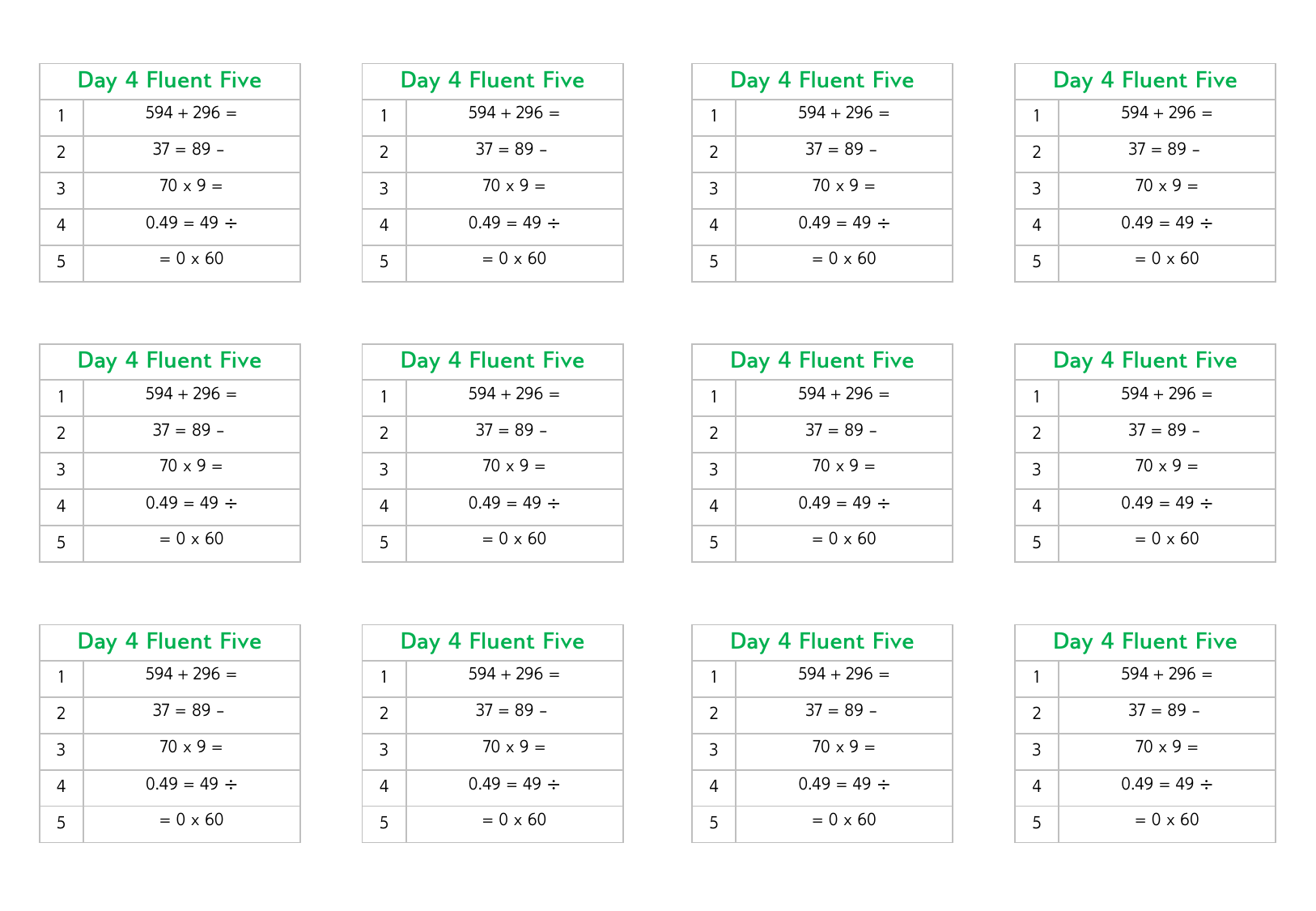

| Day 4 Fluent Five |  |
| --- | --- |
| 1 | 594 + 296 = |
| 2 | 37 = 89 – |
| 3 | 70 x 9 = |
| 4 | 0.49 = 49 ÷ |
| 5 | = 0 x 60 |
| Day 4 Fluent Five |  |
| --- | --- |
| 1 | 594 + 296 = |
| 2 | 37 = 89 – |
| 3 | 70 x 9 = |
| 4 | 0.49 = 49 ÷ |
| 5 | = 0 x 60 |
| Day 4 Fluent Five |  |
| --- | --- |
| 1 | 594 + 296 = |
| 2 | 37 = 89 – |
| 3 | 70 x 9 = |
| 4 | 0.49 = 49 ÷ |
| 5 | = 0 x 60 |
| Day 4 Fluent Five |  |
| --- | --- |
| 1 | 594 + 296 = |
| 2 | 37 = 89 – |
| 3 | 70 x 9 = |
| 4 | 0.49 = 49 ÷ |
| 5 | = 0 x 60 |
| Day 4 Fluent Five |  |
| --- | --- |
| 1 | 594 + 296 = |
| 2 | 37 = 89 – |
| 3 | 70 x 9 = |
| 4 | 0.49 = 49 ÷ |
| 5 | = 0 x 60 |
| Day 4 Fluent Five |  |
| --- | --- |
| 1 | 594 + 296 = |
| 2 | 37 = 89 – |
| 3 | 70 x 9 = |
| 4 | 0.49 = 49 ÷ |
| 5 | = 0 x 60 |
| Day 4 Fluent Five |  |
| --- | --- |
| 1 | 594 + 296 = |
| 2 | 37 = 89 – |
| 3 | 70 x 9 = |
| 4 | 0.49 = 49 ÷ |
| 5 | = 0 x 60 |
| Day 4 Fluent Five |  |
| --- | --- |
| 1 | 594 + 296 = |
| 2 | 37 = 89 – |
| 3 | 70 x 9 = |
| 4 | 0.49 = 49 ÷ |
| 5 | = 0 x 60 |
| Day 4 Fluent Five |  |
| --- | --- |
| 1 | 594 + 296 = |
| 2 | 37 = 89 – |
| 3 | 70 x 9 = |
| 4 | 0.49 = 49 ÷ |
| 5 | = 0 x 60 |
| Day 4 Fluent Five |  |
| --- | --- |
| 1 | 594 + 296 = |
| 2 | 37 = 89 – |
| 3 | 70 x 9 = |
| 4 | 0.49 = 49 ÷ |
| 5 | = 0 x 60 |
| Day 4 Fluent Five |  |
| --- | --- |
| 1 | 594 + 296 = |
| 2 | 37 = 89 – |
| 3 | 70 x 9 = |
| 4 | 0.49 = 49 ÷ |
| 5 | = 0 x 60 |
| Day 4 Fluent Five |  |
| --- | --- |
| 1 | 594 + 296 = |
| 2 | 37 = 89 – |
| 3 | 70 x 9 = |
| 4 | 0.49 = 49 ÷ |
| 5 | = 0 x 60 |